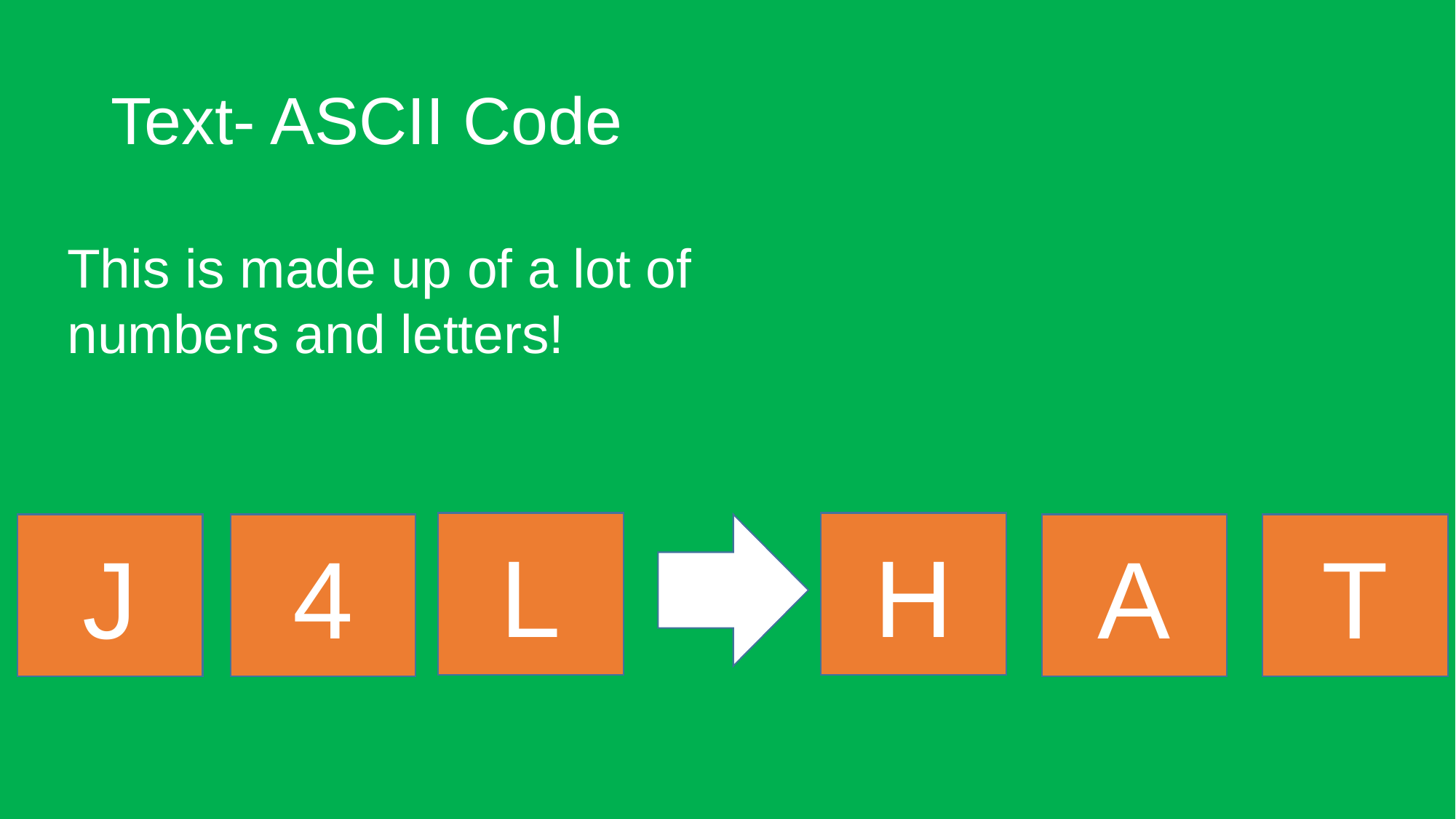

# Text- ASCII Code
This is made up of a lot of numbers and letters!
L
H
J
4

A
T